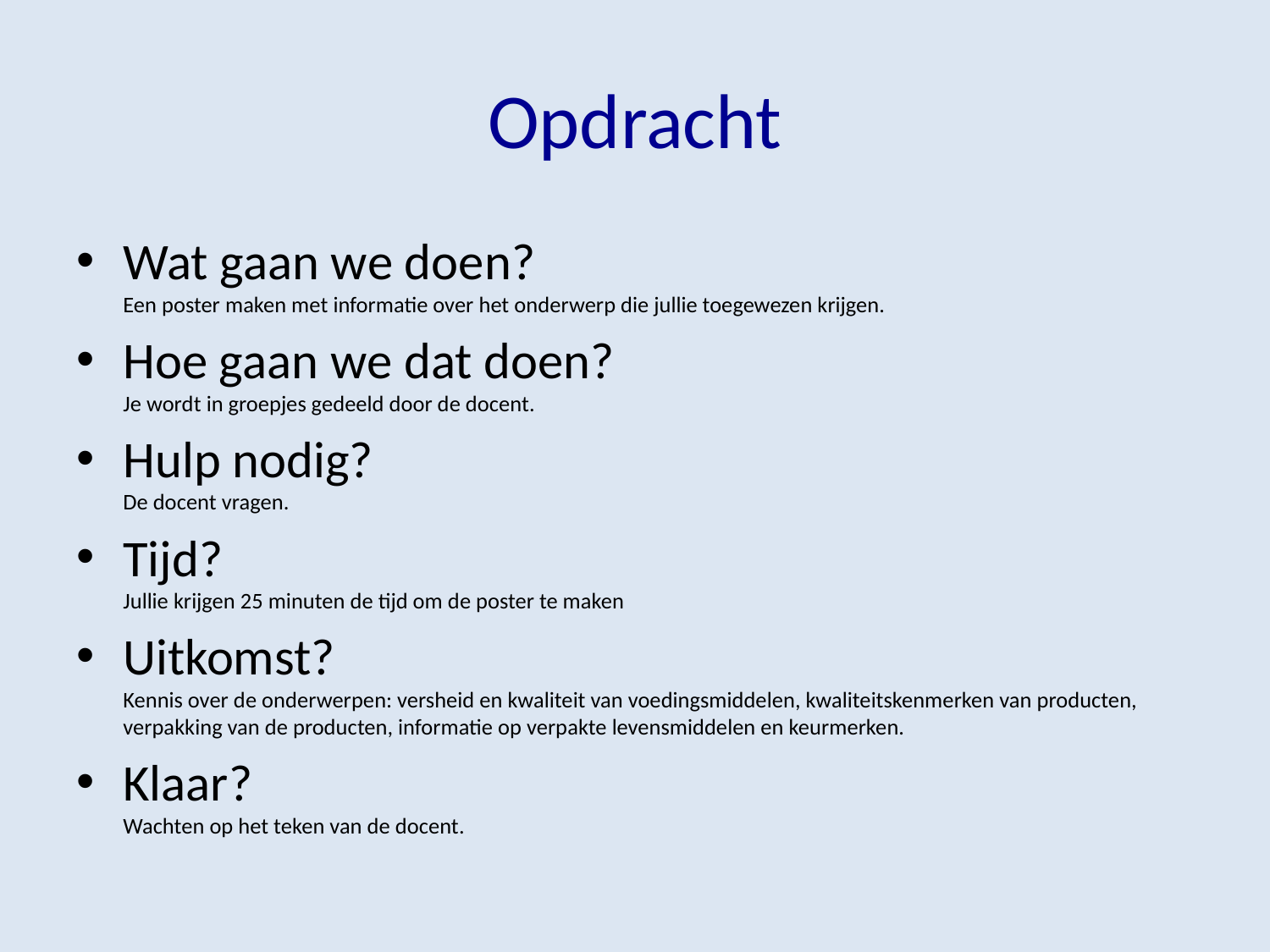

# Opdracht
Wat gaan we doen?
Een poster maken met informatie over het onderwerp die jullie toegewezen krijgen.
Hoe gaan we dat doen?
Je wordt in groepjes gedeeld door de docent.
Hulp nodig?
De docent vragen.
Tijd?
Jullie krijgen 25 minuten de tijd om de poster te maken
Uitkomst?
Kennis over de onderwerpen: versheid en kwaliteit van voedingsmiddelen, kwaliteitskenmerken van producten, verpakking van de producten, informatie op verpakte levensmiddelen en keurmerken.
Klaar?
Wachten op het teken van de docent.